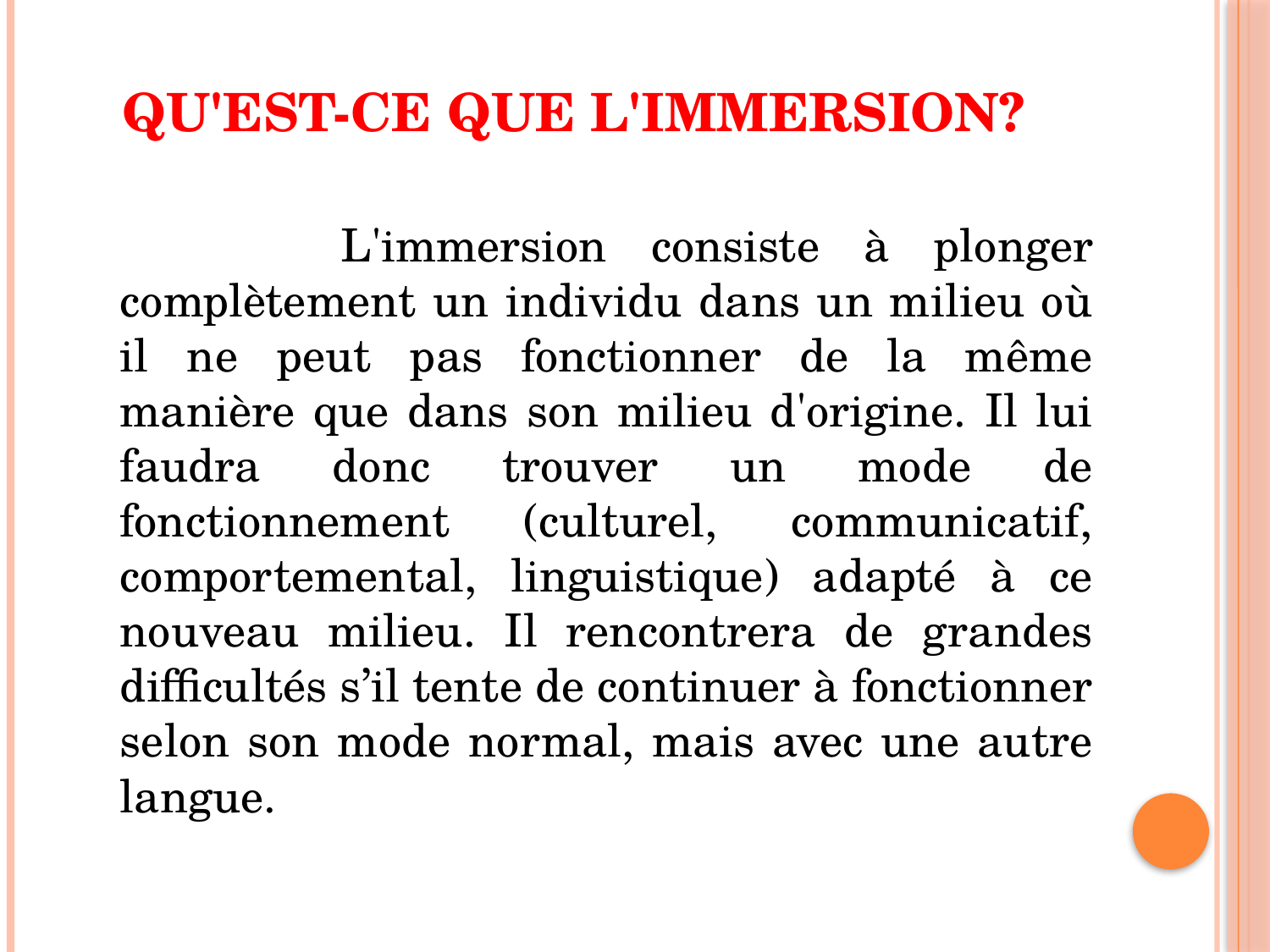

# Qu'est-ce que l'immersion?
     L'immersion consiste à plonger complètement un individu dans un milieu où il ne peut pas fonctionner de la même manière que dans son milieu d'origine. Il lui faudra donc trouver un mode de fonctionnement (culturel, communicatif, comportemental, linguistique) adapté à ce nouveau milieu. Il rencontrera de grandes difficultés s’il tente de continuer à fonctionner selon son mode normal, mais avec une autre langue.